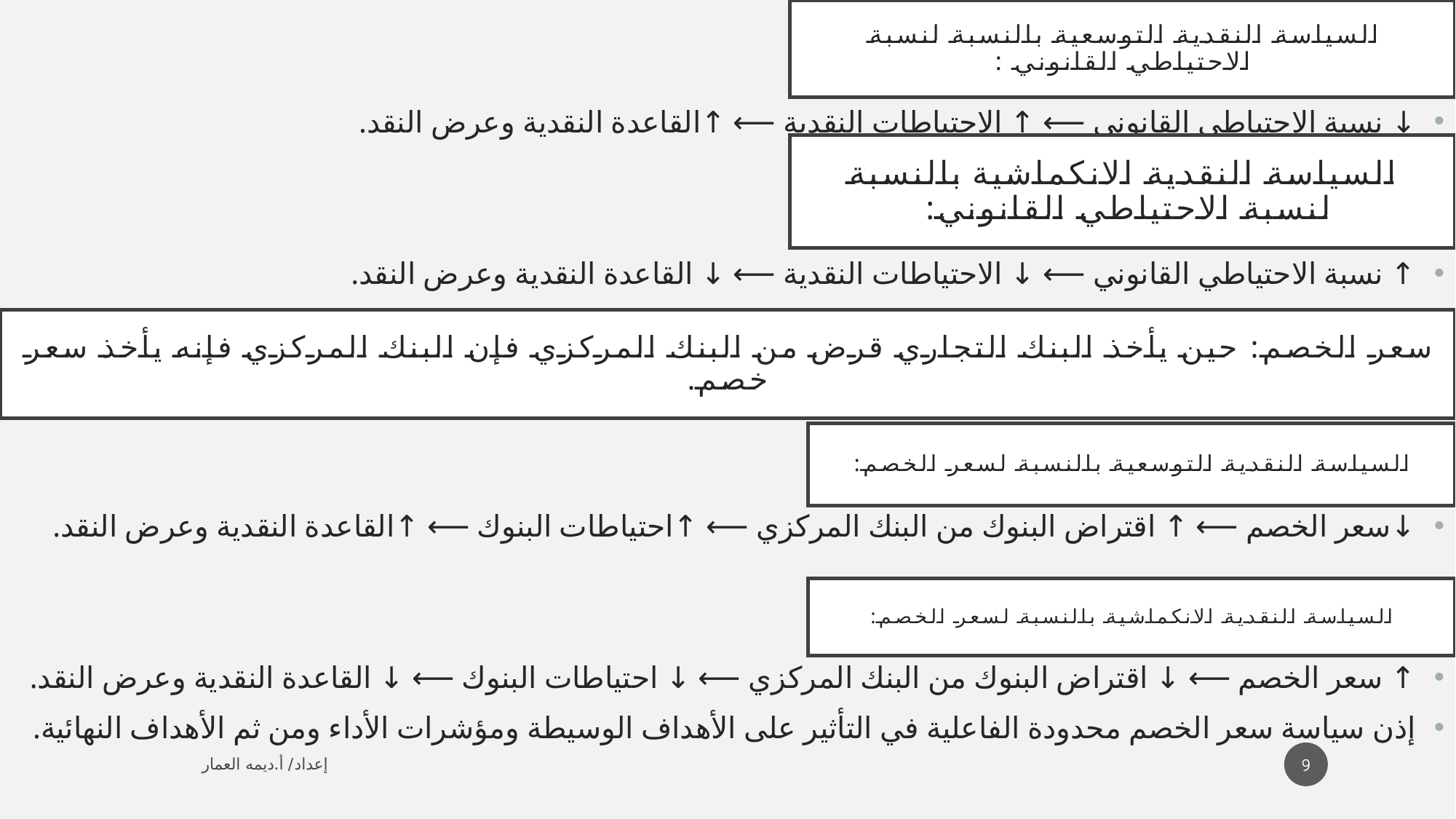

# السياسة النقدية التوسعية بالنسبة لنسبة الاحتياطي القانوني :
↓ نسبة الاحتياطي القانوني ⟵ ↑ الاحتياطات النقدية ⟵ ↑القاعدة النقدية وعرض النقد.

↑ نسبة الاحتياطي القانوني ⟵ ↓ الاحتياطات النقدية ⟵ ↓ القاعدة النقدية وعرض النقد.

↓سعر الخصم ⟵ ↑ اقتراض البنوك من البنك المركزي ⟵ ↑احتياطات البنوك ⟵ ↑القاعدة النقدية وعرض النقد.

↑ سعر الخصم ⟵ ↓ اقتراض البنوك من البنك المركزي ⟵ ↓ احتياطات البنوك ⟵ ↓ القاعدة النقدية وعرض النقد.
إذن سياسة سعر الخصم محدودة الفاعلية في التأثير على الأهداف الوسيطة ومؤشرات الأداء ومن ثم الأهداف النهائية.

السياسة النقدية الانكماشية بالنسبة لنسبة الاحتياطي القانوني:
سعر الخصم: حين يأخذ البنك التجاري قرض من البنك المركزي فإن البنك المركزي فإنه يأخذ سعر خصم.
السياسة النقدية التوسعية بالنسبة لسعر الخصم:
السياسة النقدية الانكماشية بالنسبة لسعر الخصم:
9
إعداد/ أ.ديمه العمار